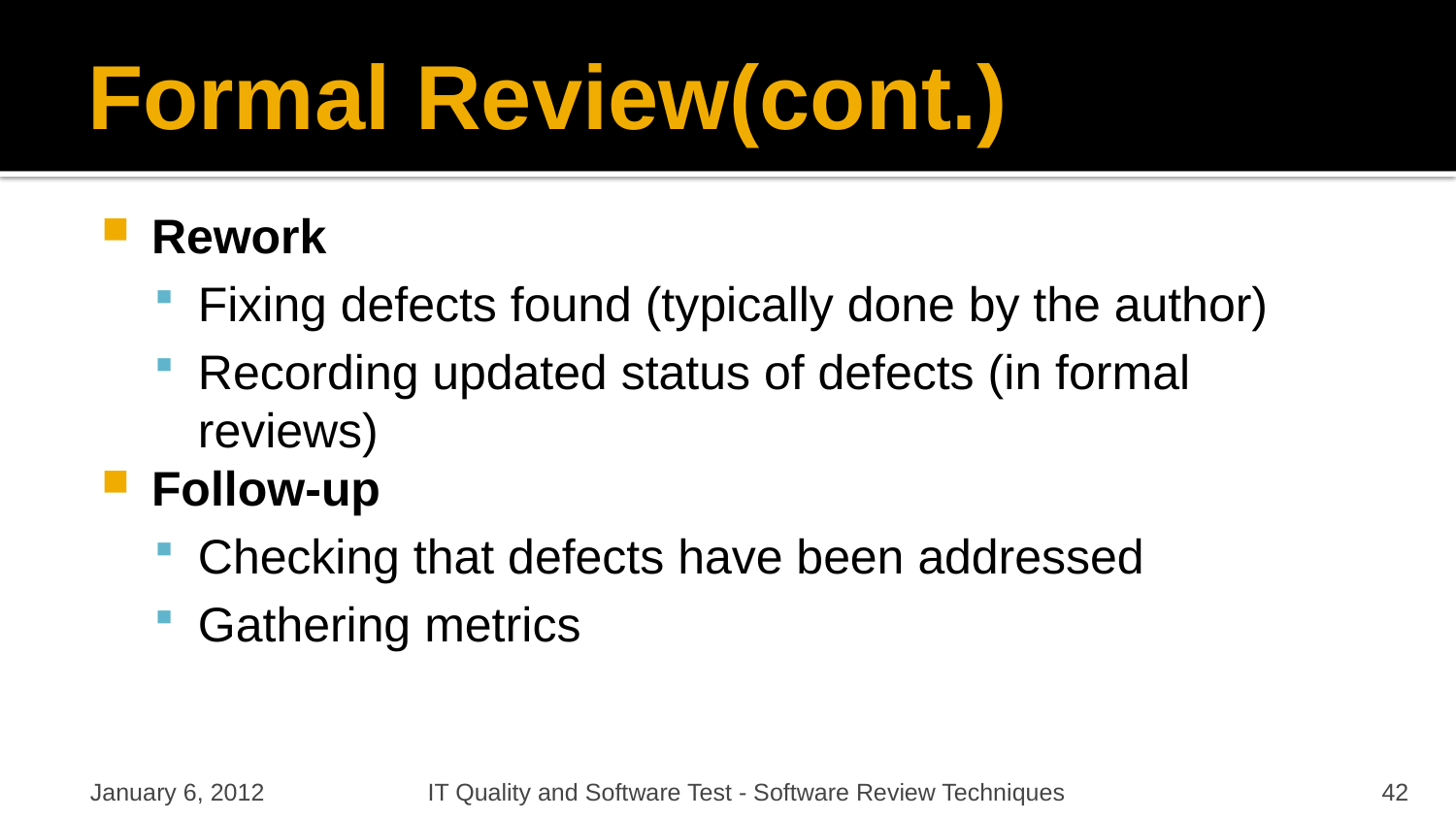

# Formal Review(cont.)
Rework
Fixing defects found (typically done by the author)
Recording updated status of defects (in formal reviews)
Follow-up
Checking that defects have been addressed
Gathering metrics
January 6, 2012
IT Quality and Software Test - Software Review Techniques
42